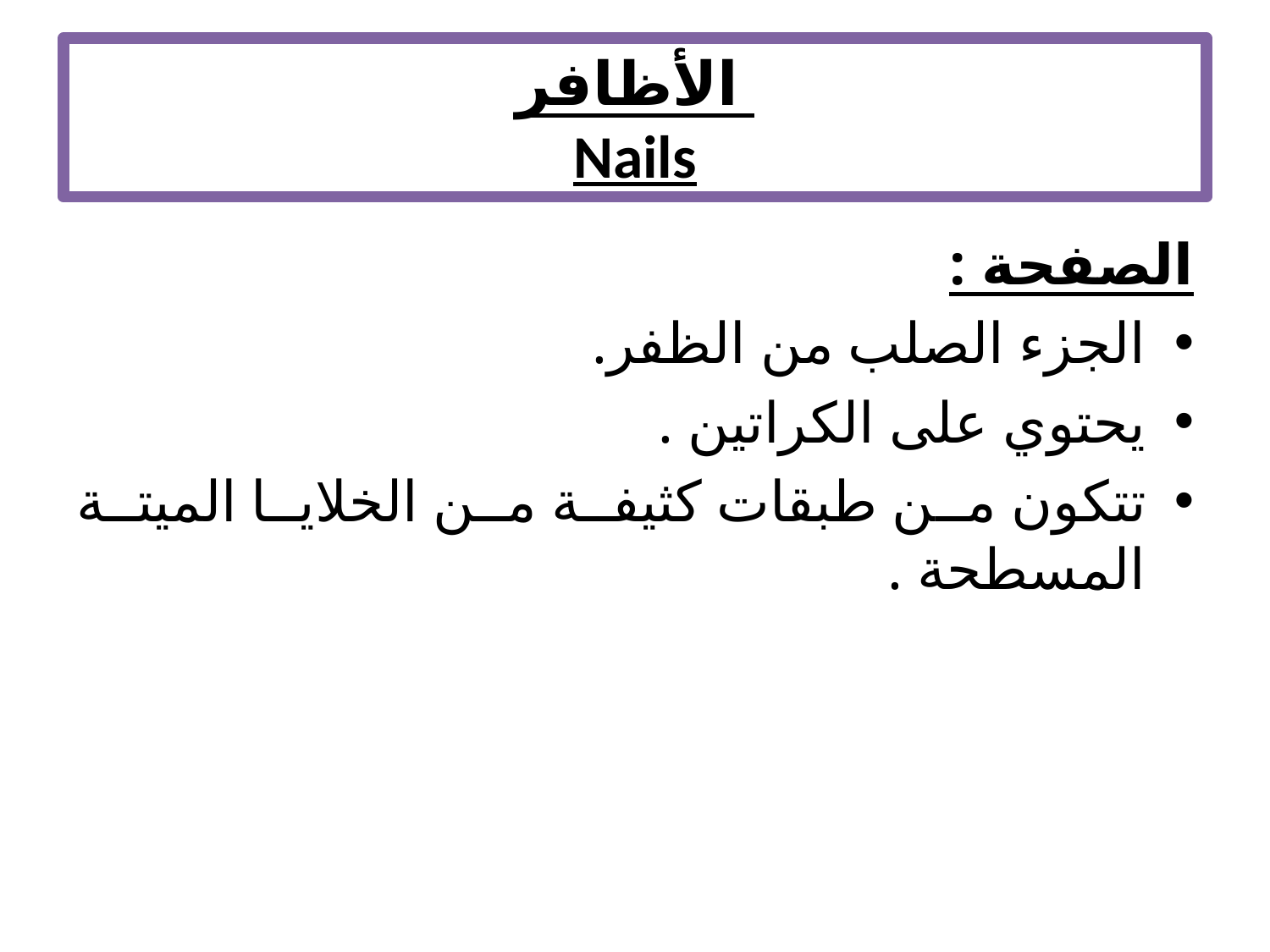

# الأظافر Nails
الصفحة :
الجزء الصلب من الظفر.
يحتوي على الكراتين .
تتكون من طبقات كثيفة من الخلايا الميتة المسطحة .